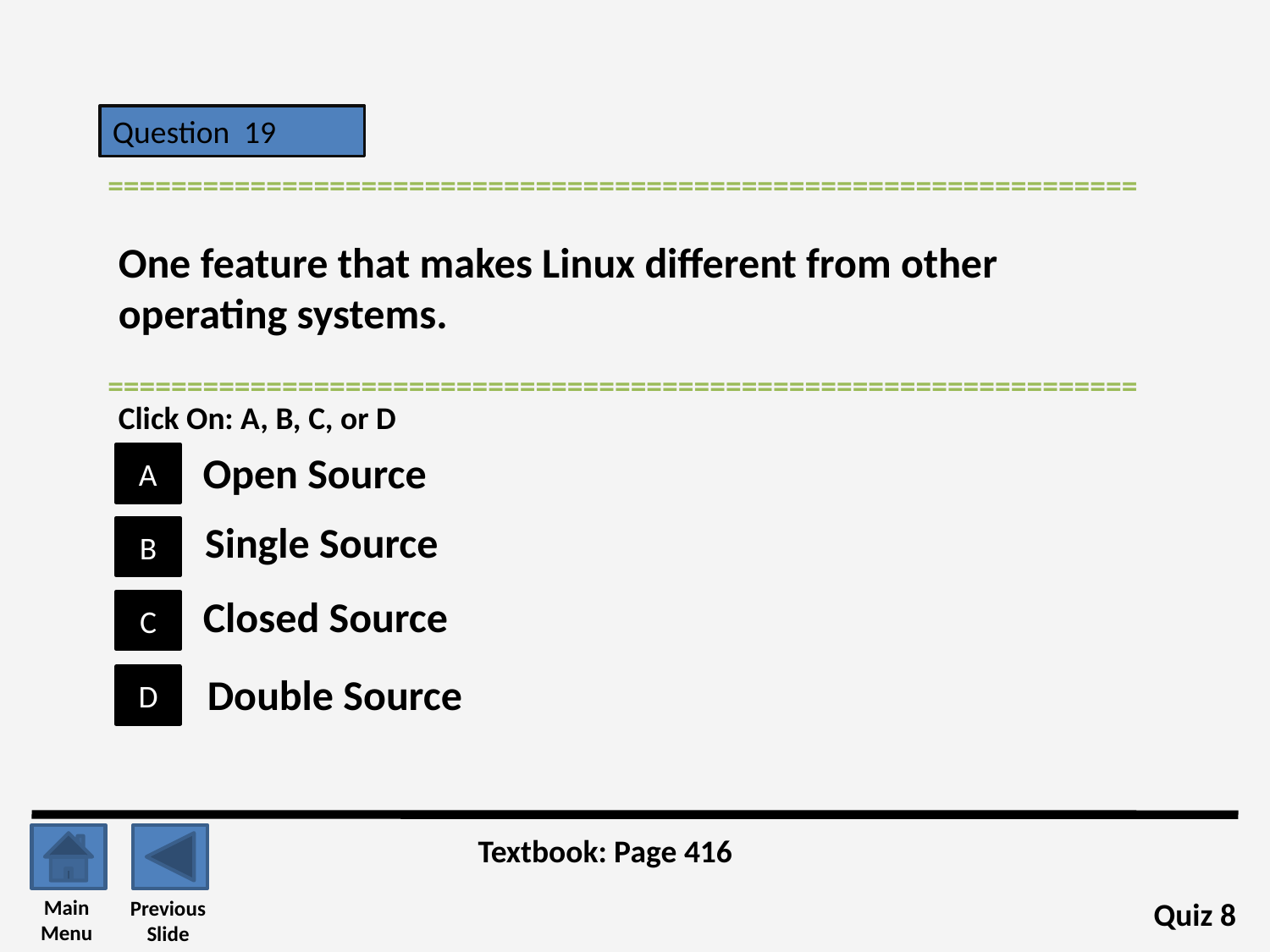

Question  19
=================================================================
One feature that makes Linux different from other operating systems.
=================================================================
Click On: A, B, C, or D

Open Source
A
Single Source
B
Closed Source
C
Double Source
D

Textbook: Page 416
Main
Menu
Previous
Slide
Quiz 8